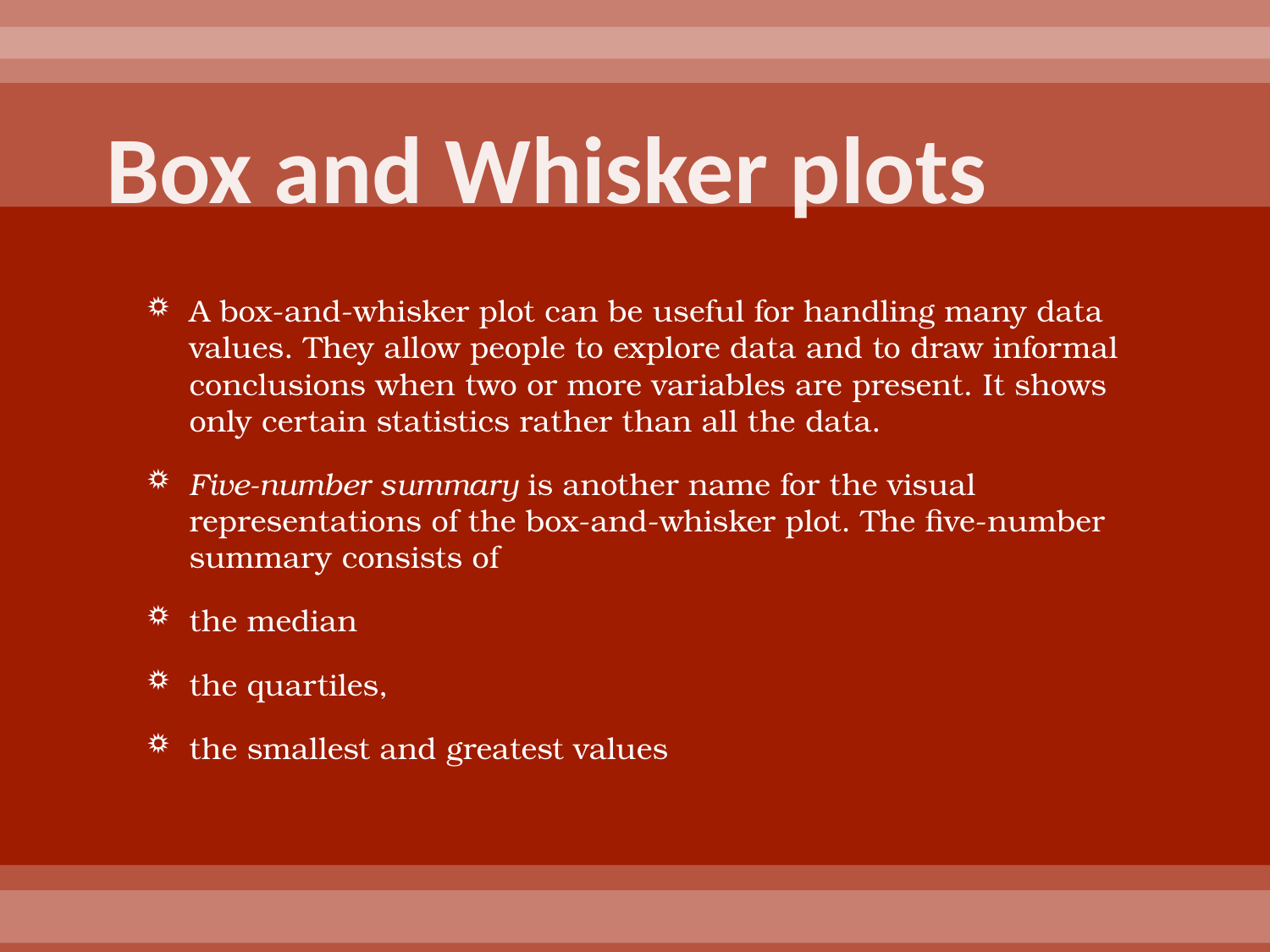

# Box and Whisker plots
A box-and-whisker plot can be useful for handling many data values. They allow people to explore data and to draw informal conclusions when two or more variables are present. It shows only certain statistics rather than all the data.
Five-number summary is another name for the visual representations of the box-and-whisker plot. The five-number summary consists of
the median
the quartiles,
the smallest and greatest values